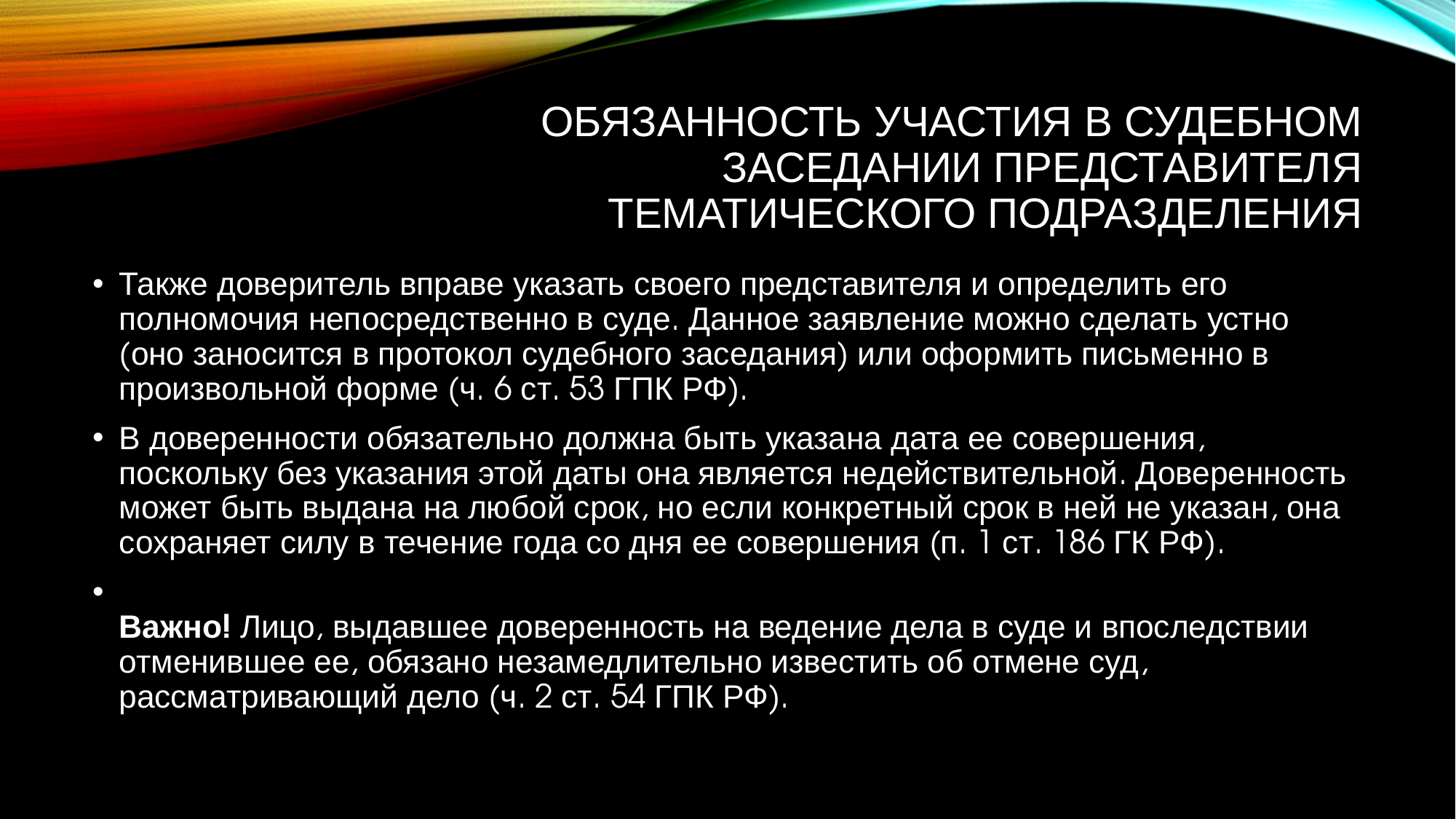

# Обязанность участия в судебном заседании представителя тематического подразделения
Также доверитель вправе указать своего представителя и определить его полномочия непосредственно в суде. Данное заявление можно сделать устно (оно заносится в протокол судебного заседания) или оформить письменно в произвольной форме (ч. 6 ст. 53 ГПК РФ).
В доверенности обязательно должна быть указана дата ее совершения, поскольку без указания этой даты она является недействительной. Доверенность может быть выдана на любой срок, но если конкретный срок в ней не указан, она сохраняет силу в течение года со дня ее совершения (п. 1 ст. 186 ГК РФ).
Важно! Лицо, выдавшее доверенность на ведение дела в суде и впоследствии отменившее ее, обязано незамедлительно известить об отмене суд, рассматривающий дело (ч. 2 ст. 54 ГПК РФ).